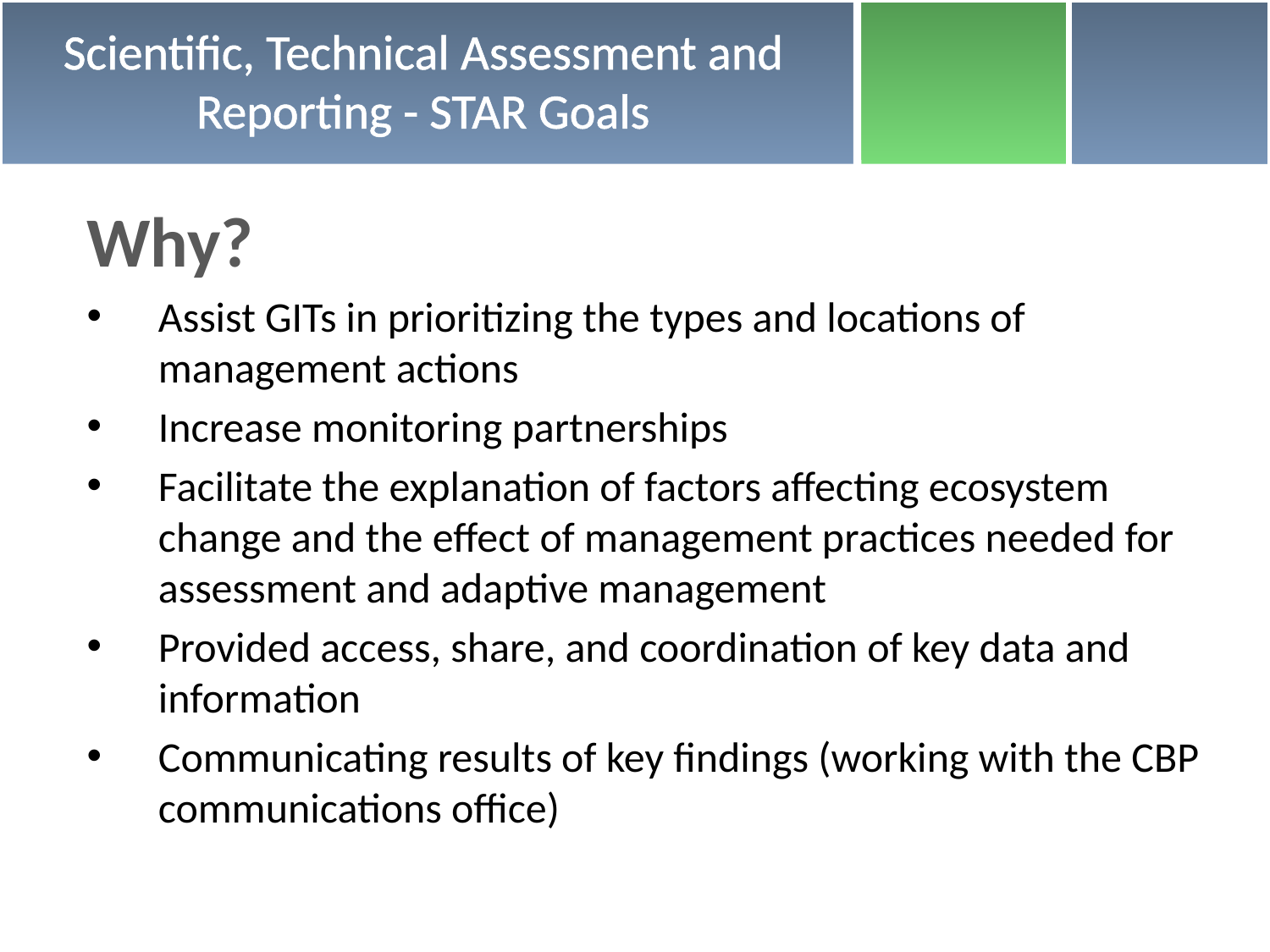

# Scientific, Technical Assessment and Reporting - STAR Goals
Why?
Assist GITs in prioritizing the types and locations of management actions
Increase monitoring partnerships
Facilitate the explanation of factors affecting ecosystem change and the effect of management practices needed for assessment and adaptive management
Provided access, share, and coordination of key data and information
Communicating results of key findings (working with the CBP communications office)